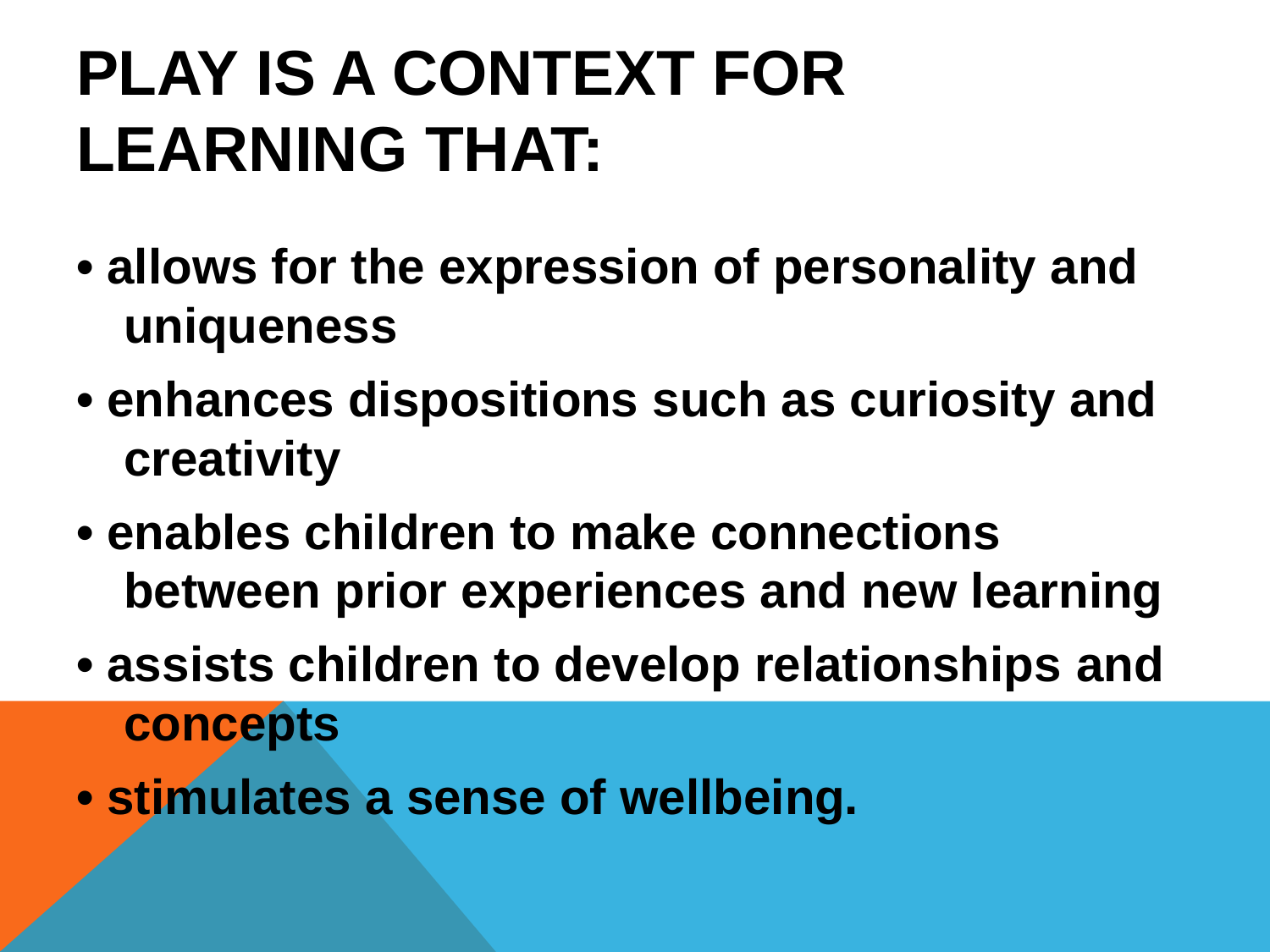

# Play is a context for learning that:
• allows for the expression of personality and uniqueness
• enhances dispositions such as curiosity and creativity
• enables children to make connections between prior experiences and new learning
• assists children to develop relationships and concepts
• stimulates a sense of wellbeing.